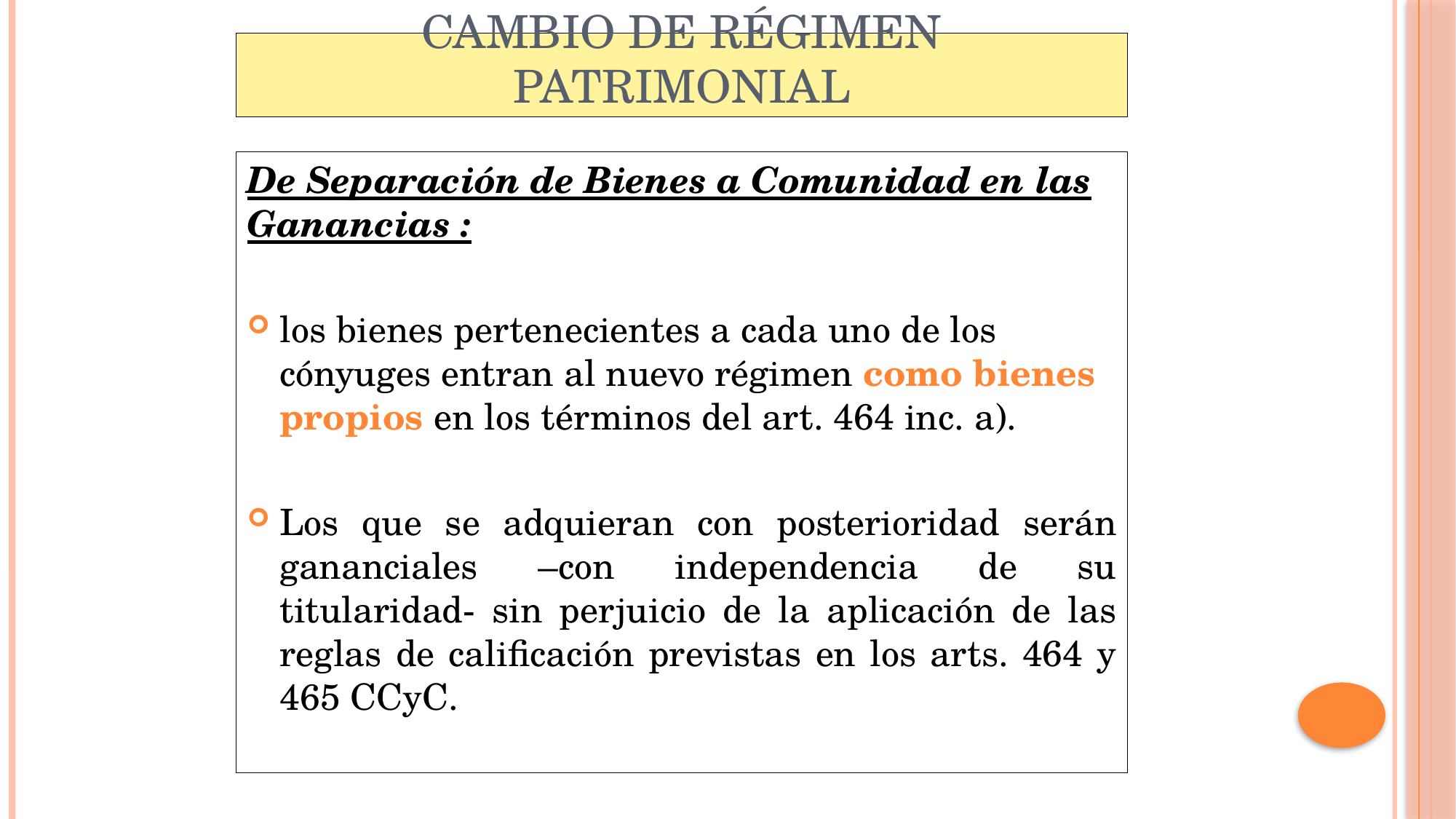

# Cambio de régimen patrimonial
De Separación de Bienes a Comunidad en las Ganancias :

los bienes pertenecientes a cada uno de los cónyuges entran al nuevo régimen como bienes propios en los términos del art. 464 inc. a).

Los que se adquieran con posterioridad serán gananciales –con independencia de su titularidad- sin perjuicio de la aplicación de las reglas de calificación previstas en los arts. 464 y 465 CCyC.